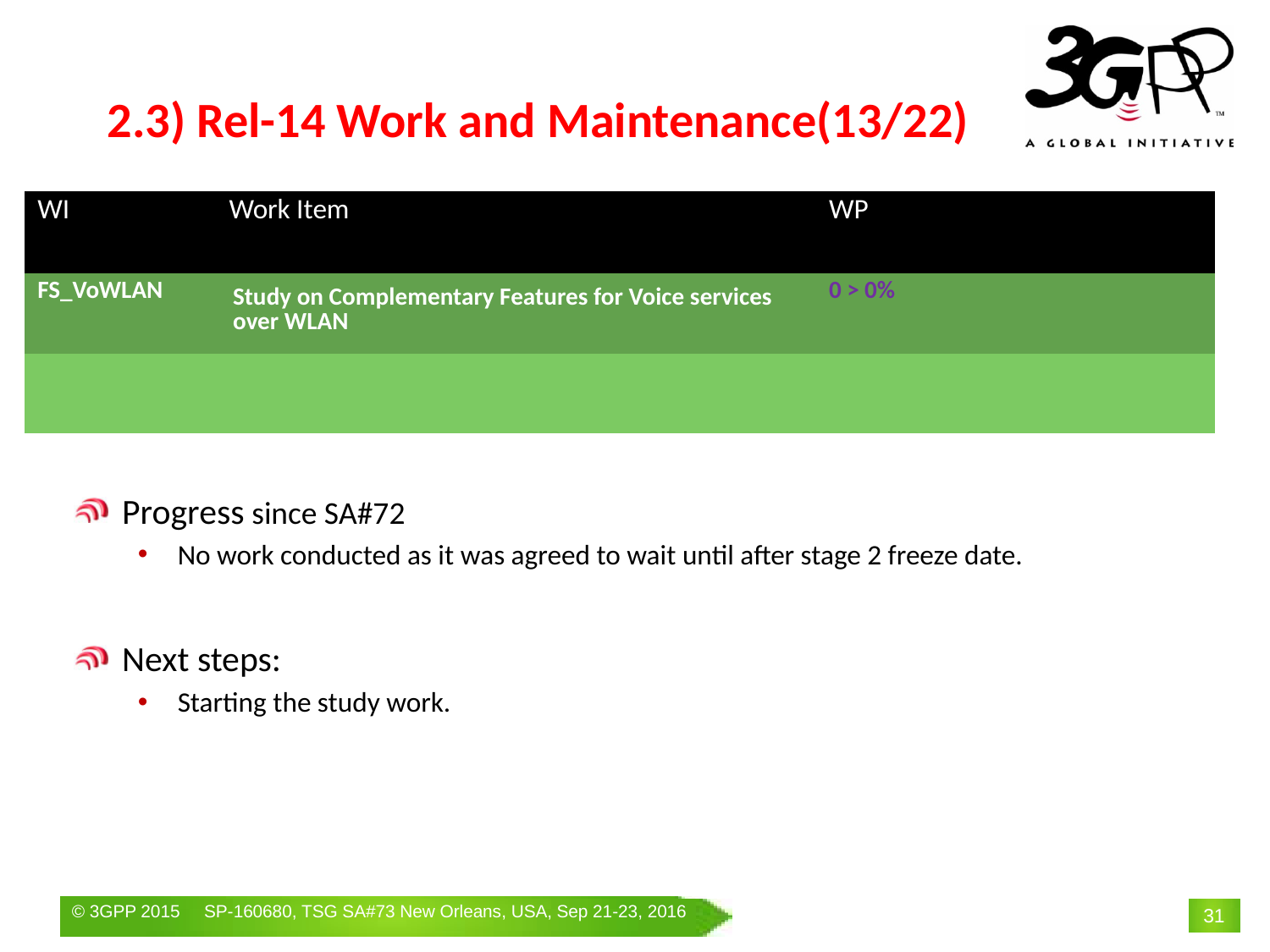

# 2.3) Rel-14 Work and Maintenance(13/22)
| WI | Work Item | WP |  |  |
| --- | --- | --- | --- | --- |
| FS\_VoWLAN | Study on Complementary Features for Voice services over WLAN | 0 > 0% |  |  |
|  |  |  |  |  |
Progress since SA#72
No work conducted as it was agreed to wait until after stage 2 freeze date.

Next steps:
Starting the study work.